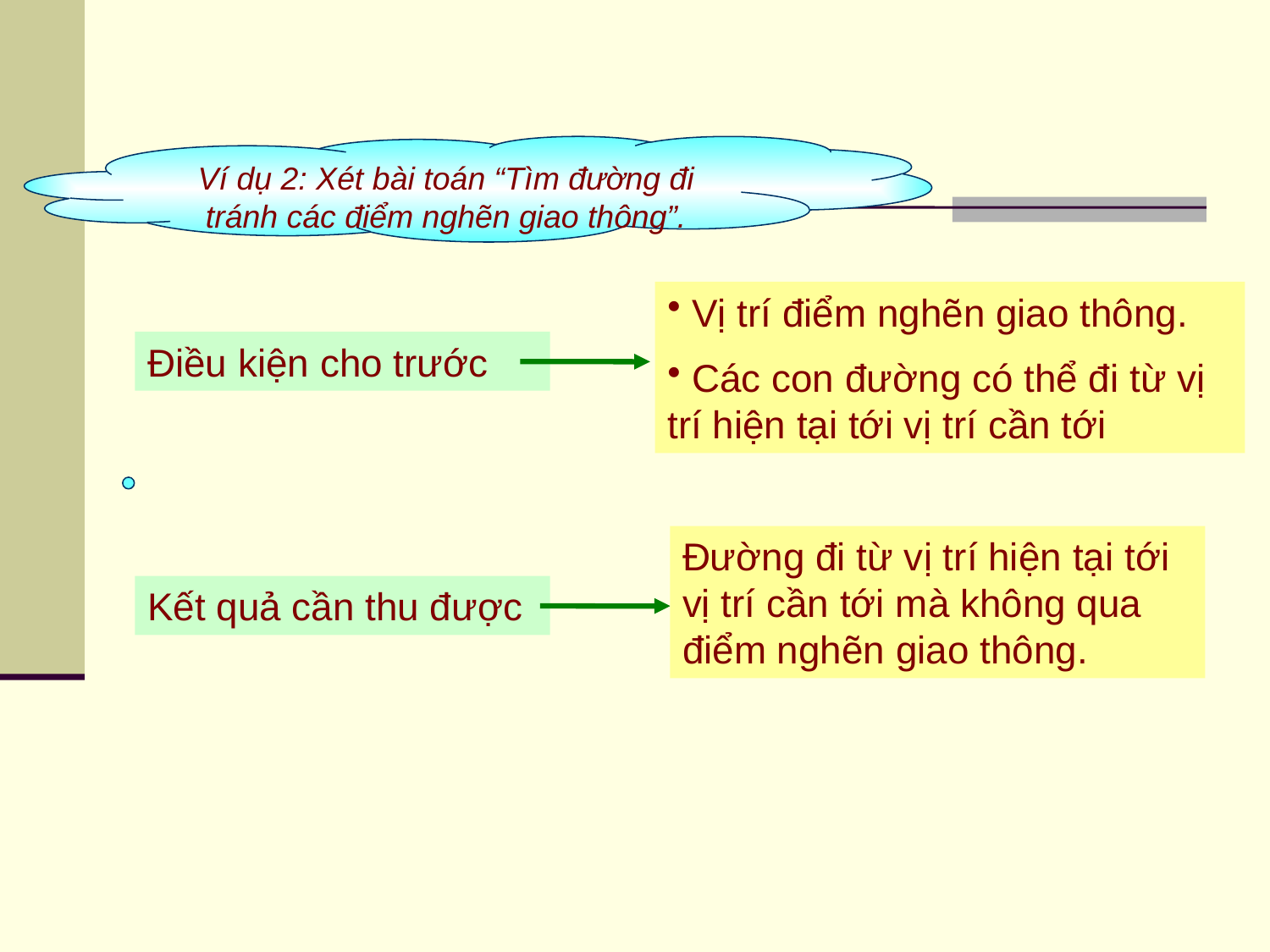

Ví dụ 2: Xét bài toán “Tìm đường đi tránh các điểm nghẽn giao thông”.
 Vị trí điểm nghẽn giao thông.
 Các con đường có thể đi từ vị trí hiện tại tới vị trí cần tới
Điều kiện cho trước

Đường đi từ vị trí hiện tại tới vị trí cần tới mà không qua điểm nghẽn giao thông.
Kết quả cần thu được